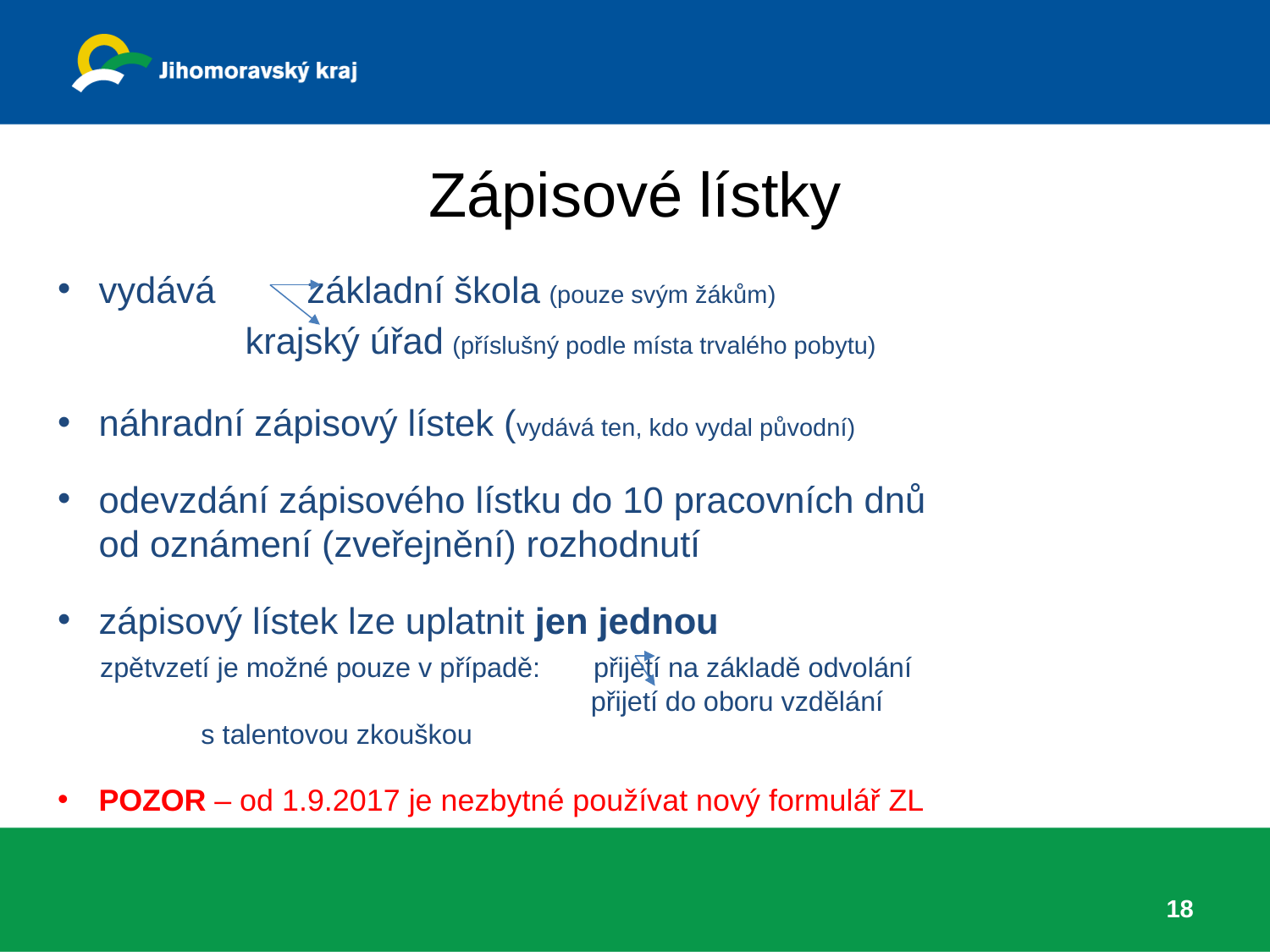

# Zápisové lístky

vydává         základní škola (pouze svým žákům)
	                krajský úřad (příslušný podle místa trvalého pobytu)

náhradní zápisový lístek (vydává ten, kdo vydal původní)

odevzdání zápisového lístku do 10 pracovních dnů
od oznámení (zveřejnění) rozhodnutí

zápisový lístek lze uplatnit jen jednou
     zpětvzetí je možné pouze v případě:       přijetí na základě odvolání
                                                                      přijetí do oboru vzdělání
				            s talentovou zkouškou

POZOR – od 1.9.2017 je nezbytné používat nový formulář ZL

18